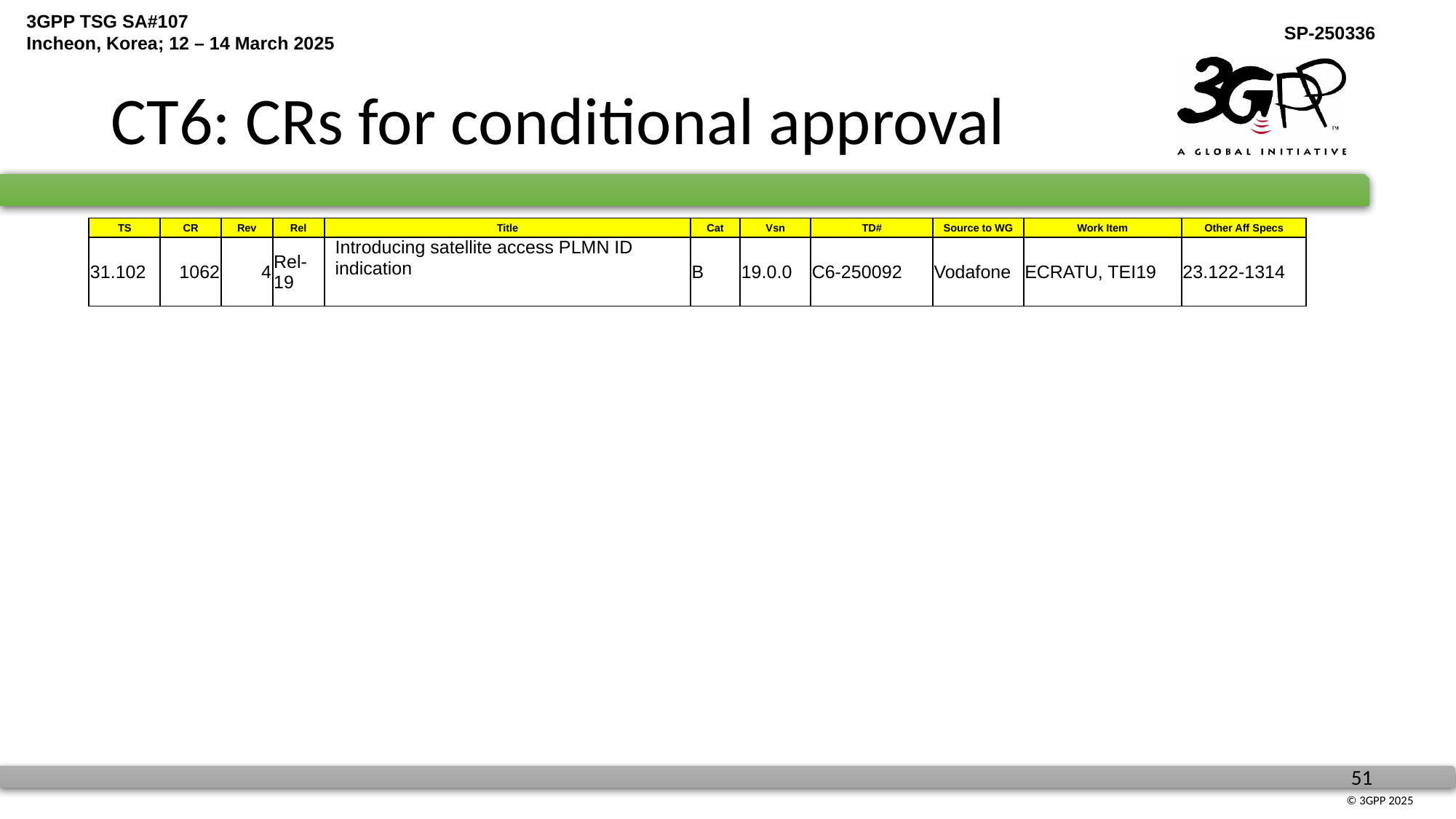

# CT6: CRs for conditional approval
| TS | CR | Rev | Rel | Title | Cat | Vsn | TD# | Source to WG | Work Item | Other Aff Specs |
| --- | --- | --- | --- | --- | --- | --- | --- | --- | --- | --- |
| 31.102 | 1062 | 4 | Rel-19 | Introducing satellite access PLMN ID indication | B | 19.0.0 | C6-250092 | Vodafone | ECRATU, TEI19 | 23.122-1314 |